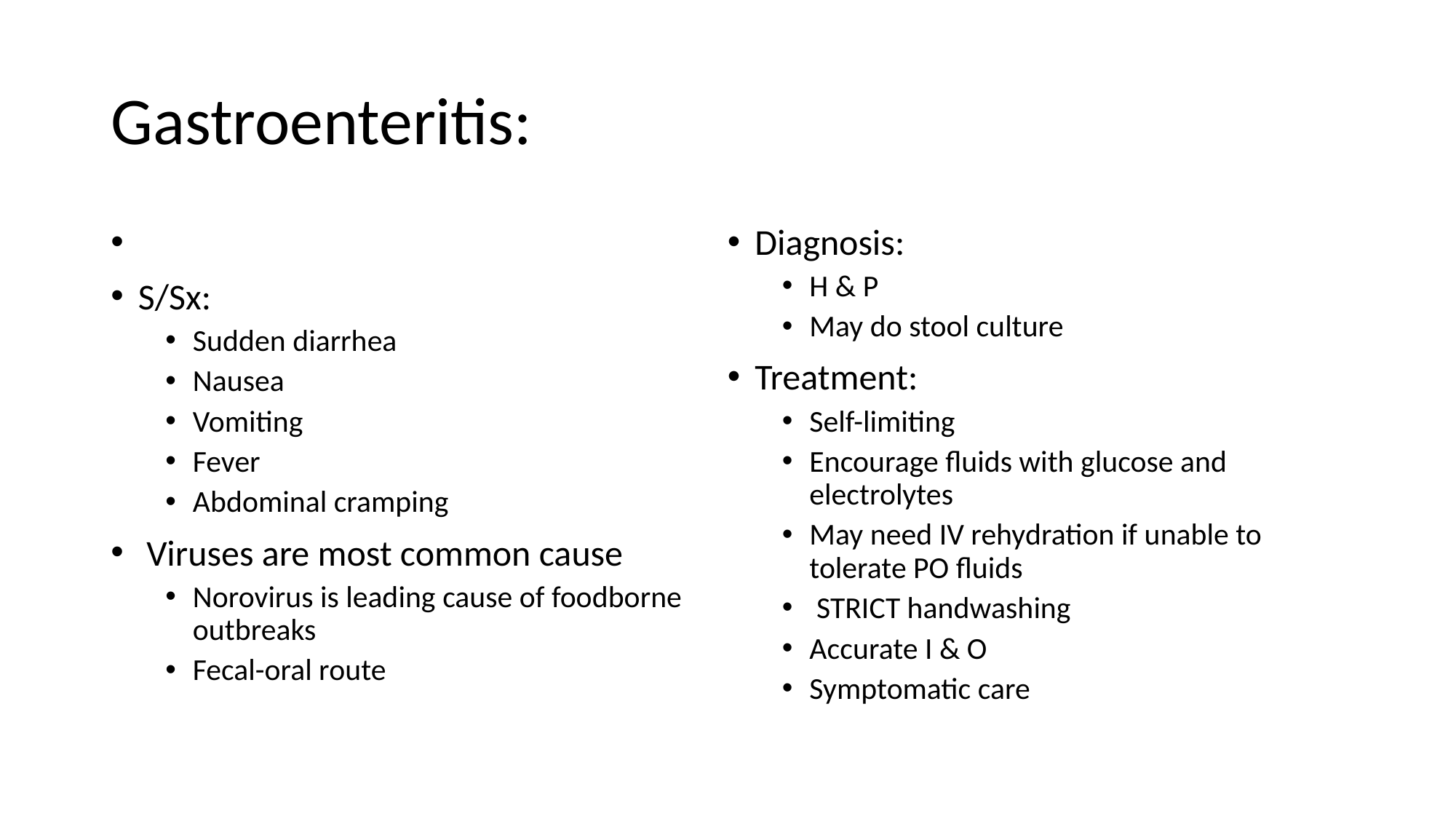

# Gastroenteritis:

S/Sx:
Sudden diarrhea
Nausea
Vomiting
Fever
Abdominal cramping
 Viruses are most common cause
Norovirus is leading cause of foodborne outbreaks
Fecal-oral route
Diagnosis:
H & P
May do stool culture
Treatment:
Self-limiting
Encourage fluids with glucose and electrolytes
May need IV rehydration if unable to tolerate PO fluids
 STRICT handwashing
Accurate I & O
Symptomatic care